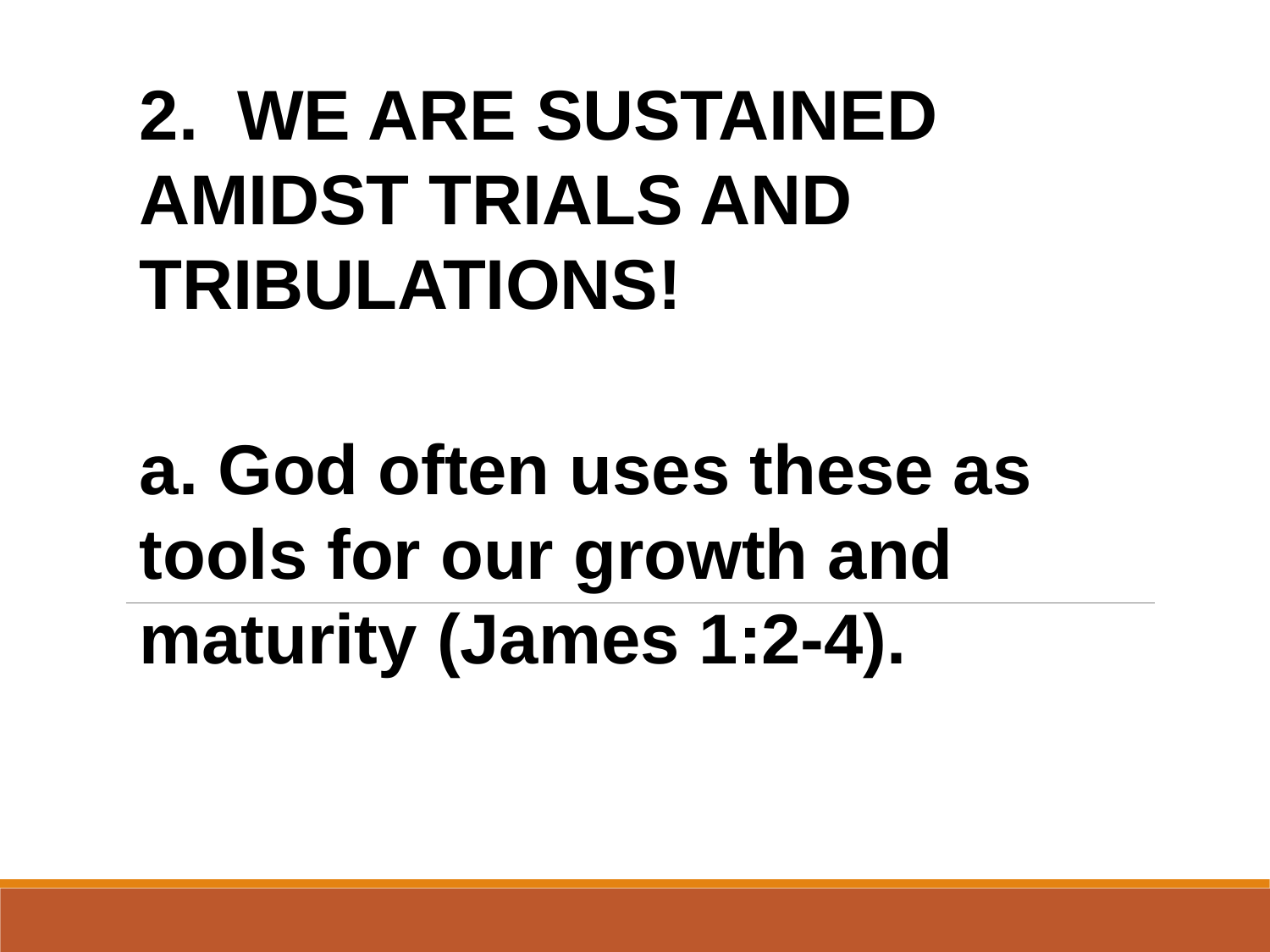

2.  WE ARE SUSTAINED AMIDST TRIALS AND TRIBULATIONS!
a. God often uses these as tools for our growth and maturity (James 1:2-4).